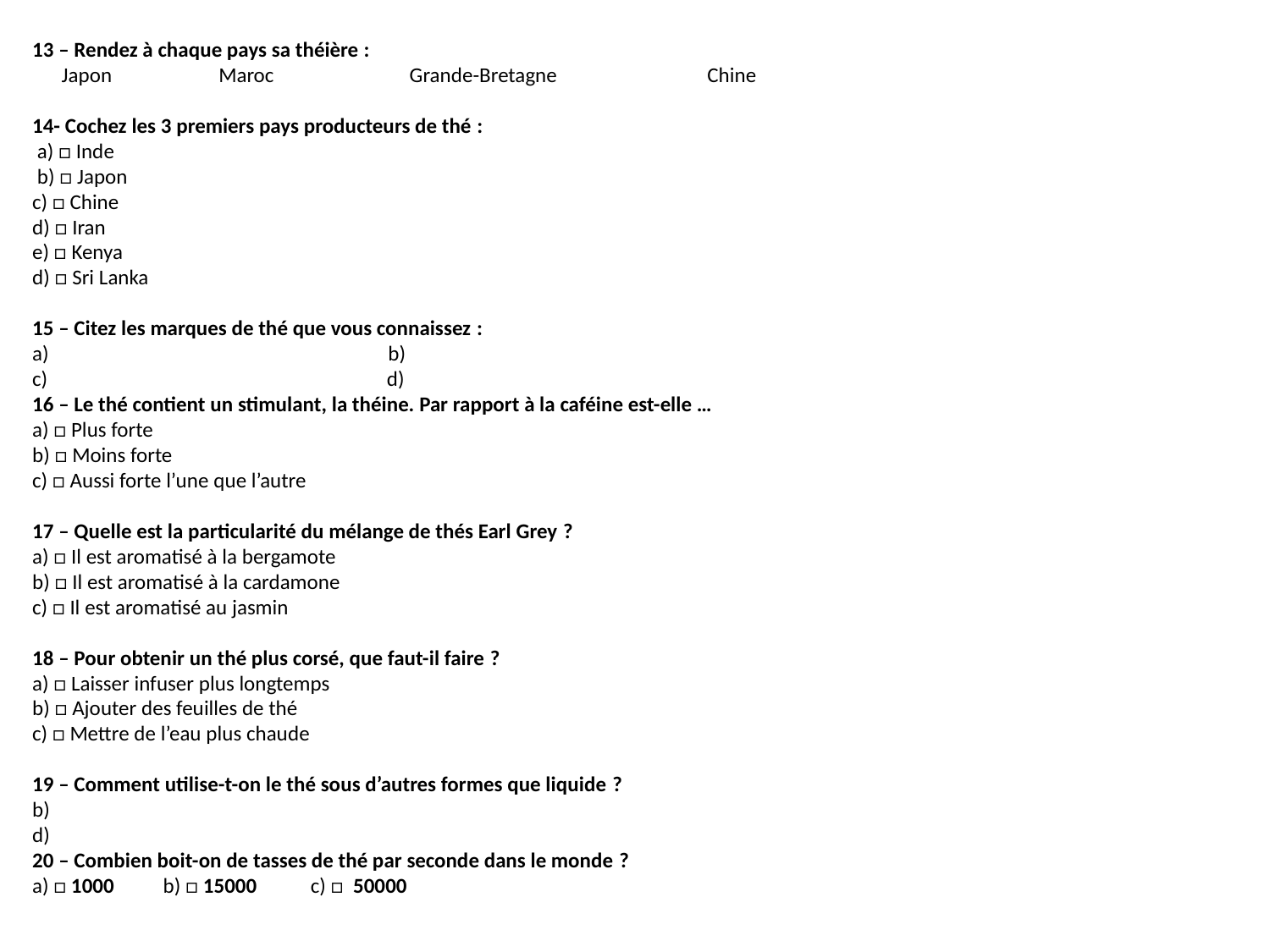

13 – Rendez à chaque pays sa théière :
      Japon                      Maroc                            Grande-Bretagne                               Chine

14- Cochez les 3 premiers pays producteurs de thé :
 a) □ Inde
 b) □ Japon
c) □ Chine
d) □ Iran
e) □ Kenya
d) □ Sri Lanka

15 – Citez les marques de thé que vous connaissez :
a)                                                                      b)
c)                                                                      d)
16 – Le thé contient un stimulant, la théine. Par rapport à la caféine est-elle …
a) □ Plus forte
b) □ Moins forte
c) □ Aussi forte l’une que l’autre

17 – Quelle est la particularité du mélange de thés Earl Grey ?
a) □ Il est aromatisé à la bergamote
b) □ Il est aromatisé à la cardamone
c) □ Il est aromatisé au jasmin

18 – Pour obtenir un thé plus corsé, que faut-il faire ?
a) □ Laisser infuser plus longtemps
b) □ Ajouter des feuilles de thé
c) □ Mettre de l’eau plus chaude

19 – Comment utilise-t-on le thé sous d’autres formes que liquide ?
b)
d)
20 – Combien boit-on de tasses de thé par seconde dans le monde ?
a) □ 1000          b) □ 15000           c) □  50000